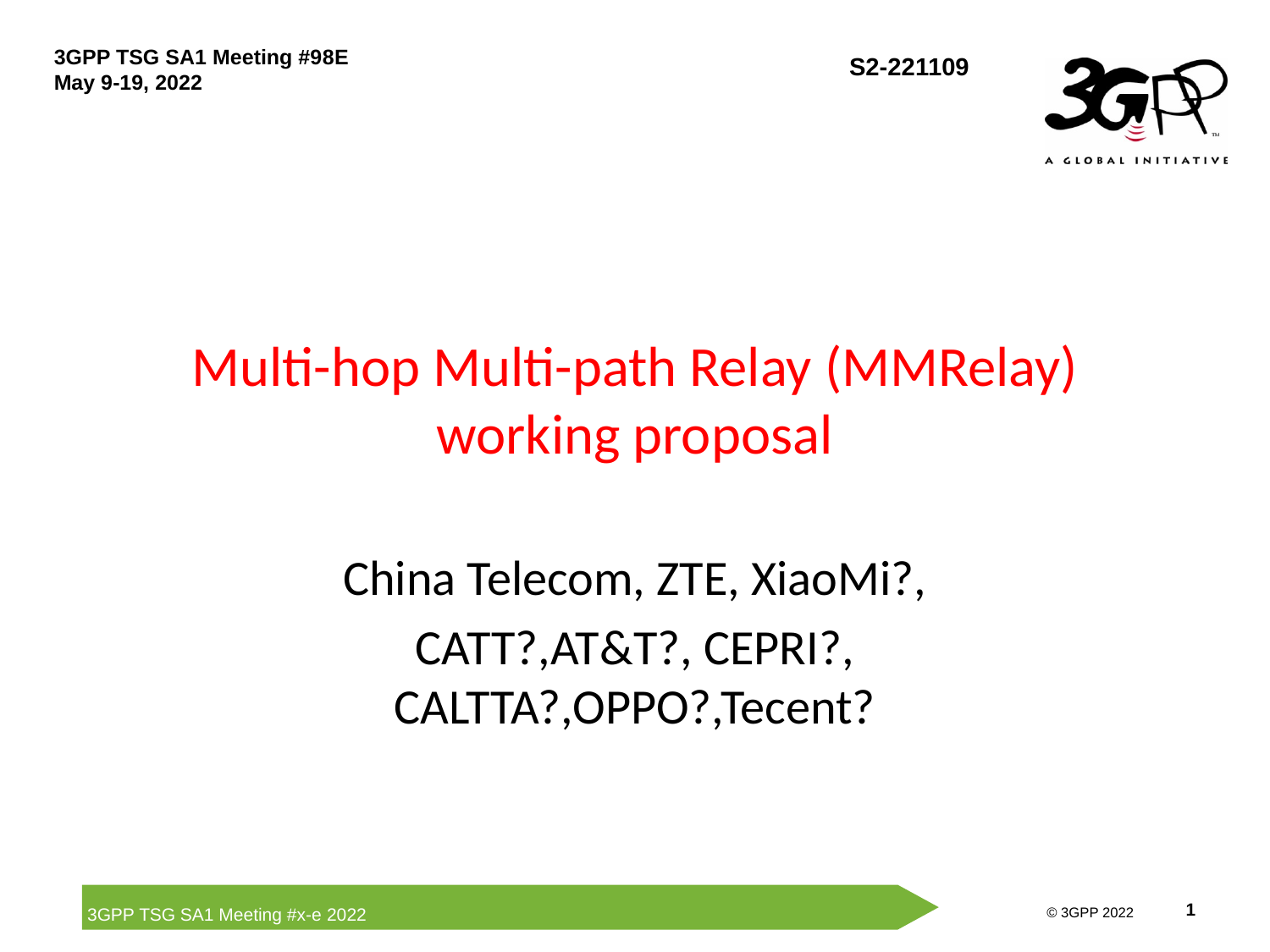

# Multi-hop Multi-path Relay (MMRelay) working proposal
China Telecom, ZTE, XiaoMi?,
CATT?,AT&T?, CEPRI?, CALTTA?,OPPO?,Tecent?